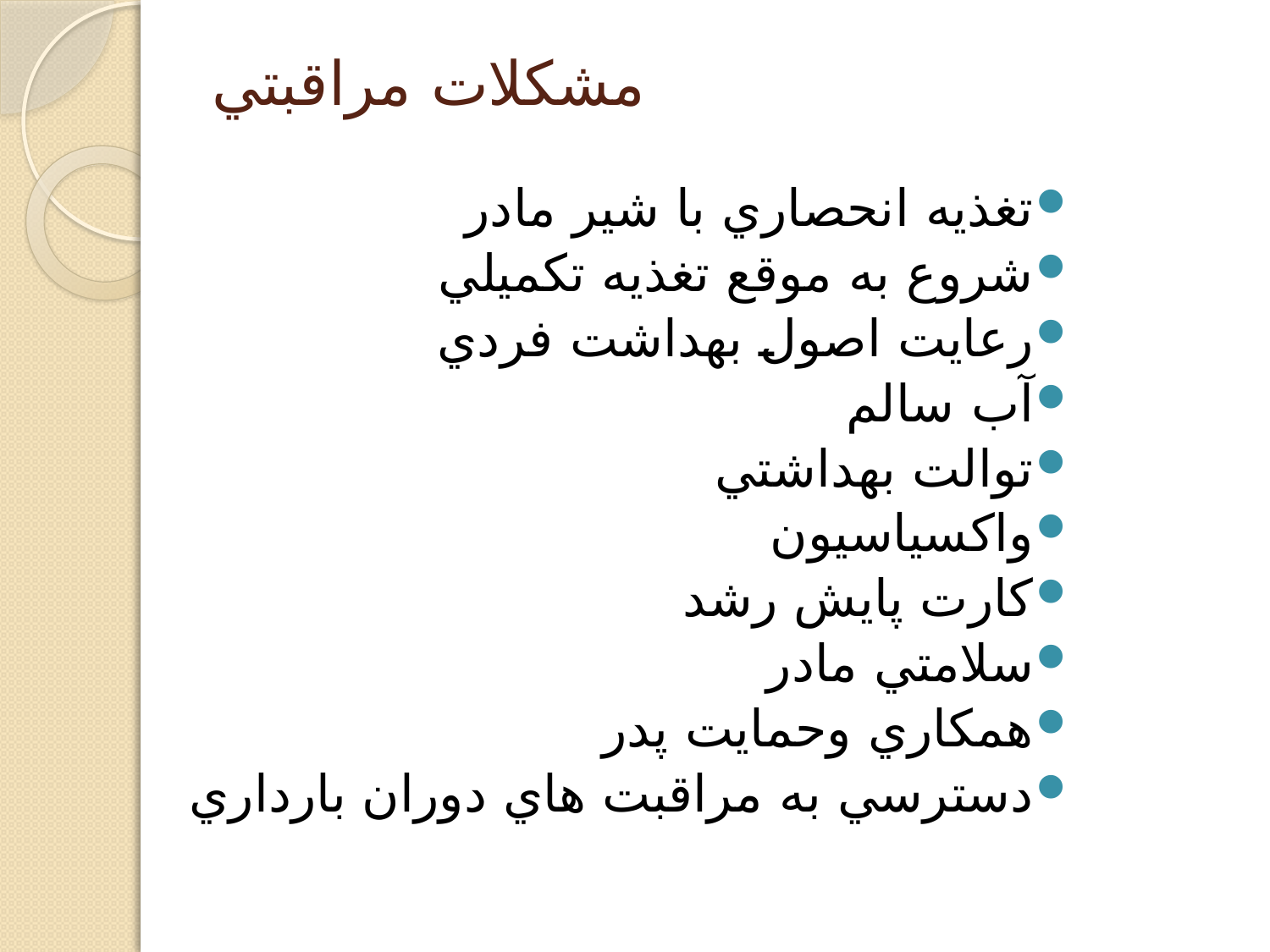

# مشكلات مراقبتي
تغذيه انحصاري با شير مادر
شروع به موقع تغذيه تكميلي
رعايت اصول بهداشت فردي
آب سالم
توالت بهداشتي
واكسياسيون
كارت پايش رشد
سلامتي مادر
همكاري وحمايت پدر
دسترسي به مراقبت هاي دوران بارداري